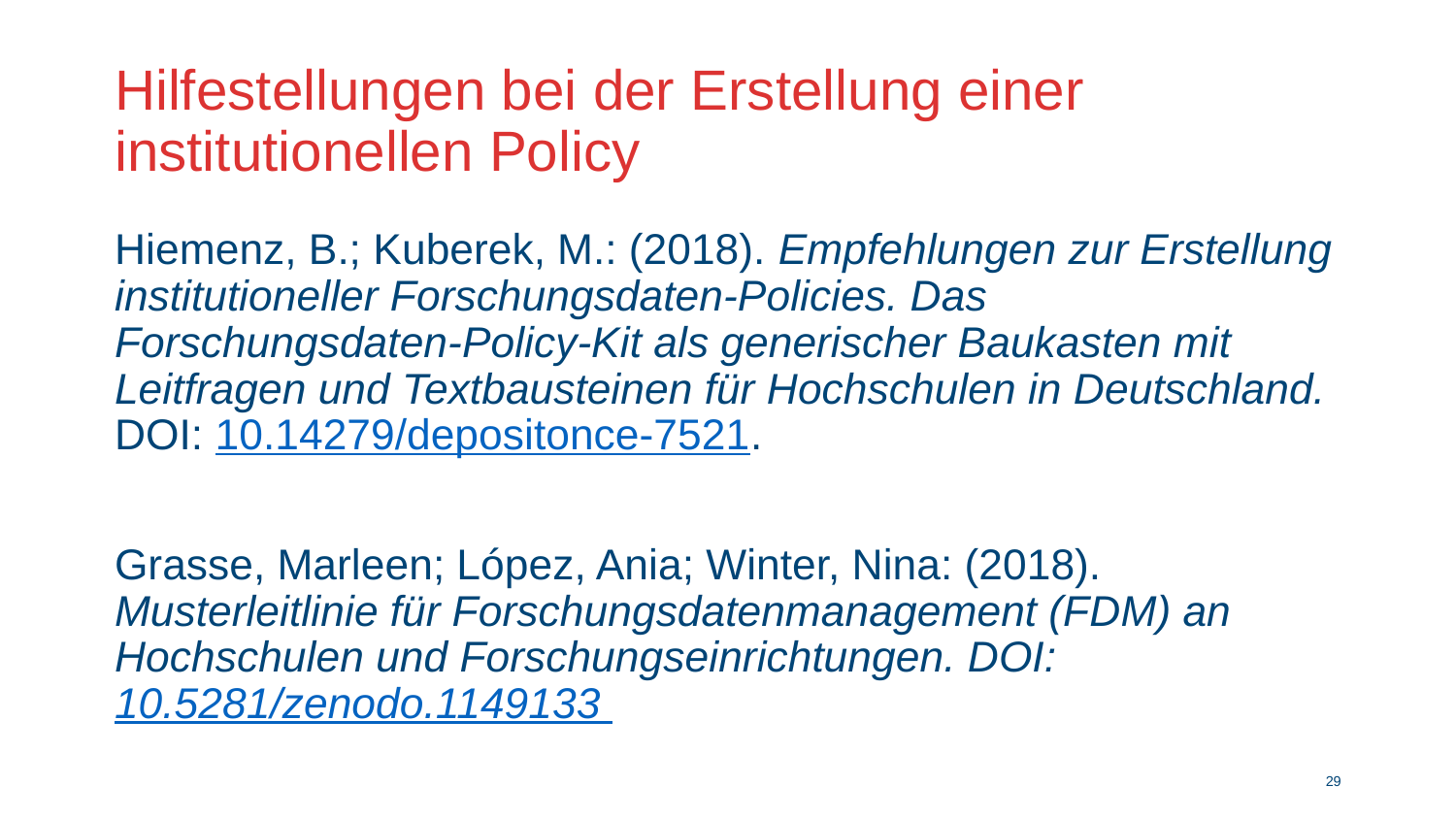

# Hilfestellungen bei der Erstellung einer institutionellen Policy
Hiemenz, B.; Kuberek, M.: (2018). Empfehlungen zur Erstellung institutioneller Forschungsdaten-Policies. Das Forschungsdaten-Policy-Kit als generischer Baukasten mit Leitfragen und Textbausteinen für Hochschulen in Deutschland. DOI: 10.14279/depositonce-7521.

Grasse, Marleen; López, Ania; Winter, Nina: (2018). Musterleitlinie für Forschungsdatenmanagement (FDM) an Hochschulen und Forschungseinrichtungen. DOI: 10.5281/zenodo.1149133
29